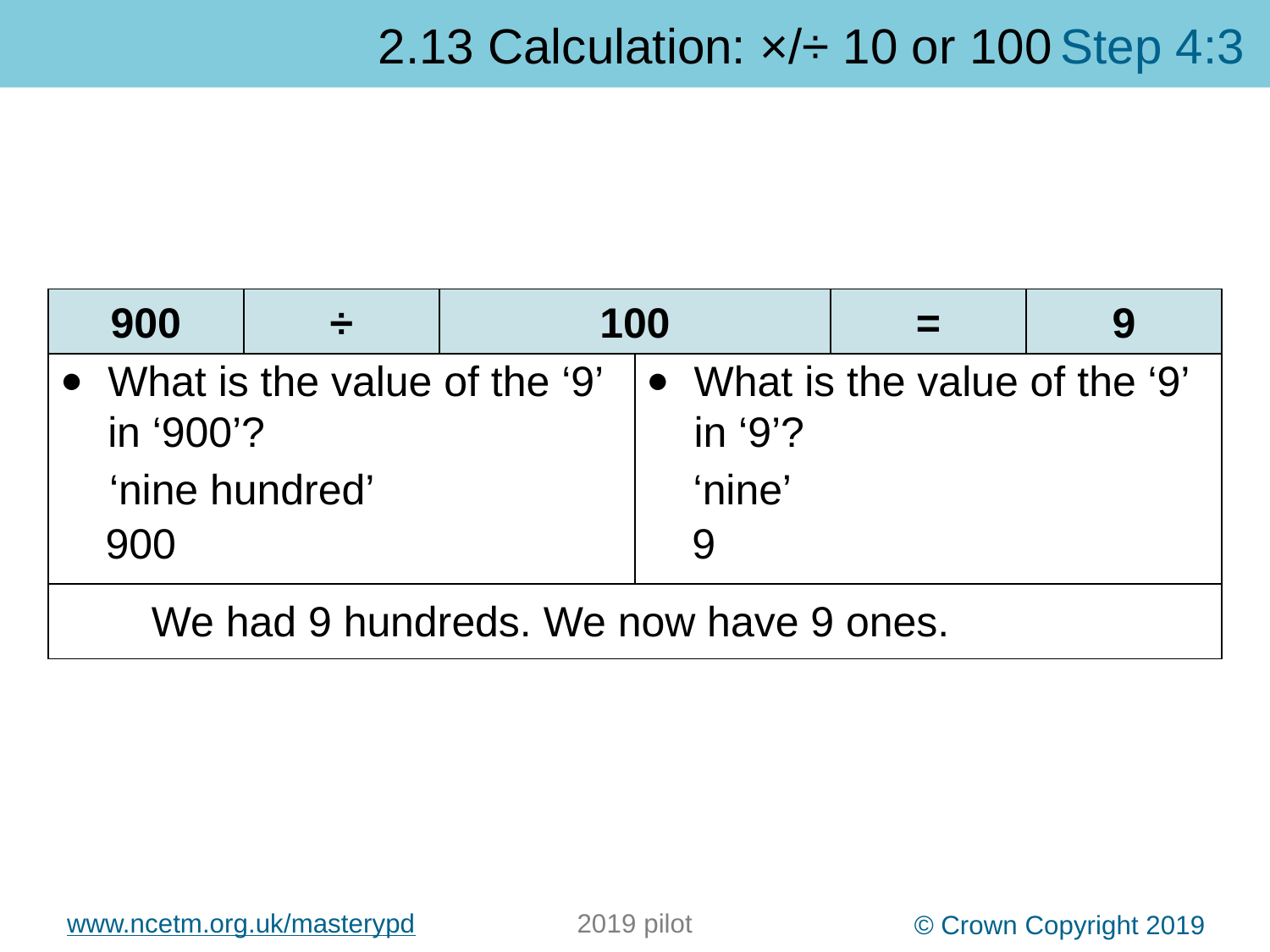

2.13 Calculation: ×/÷ 10 or 100	Step 4:3
| 900 | ÷ | 100 |  | = | 9 |
| --- | --- | --- | --- | --- | --- |
|  |  |  |  |  |  |
|  |  |  |  |  |  |
What is the value of the ‘9’
in ‘900’?
What is the value of the ‘9’
in ‘9’?
‘nine hundred’
‘nine’
900
9
We had 9 hundreds. We now have 9 ones.